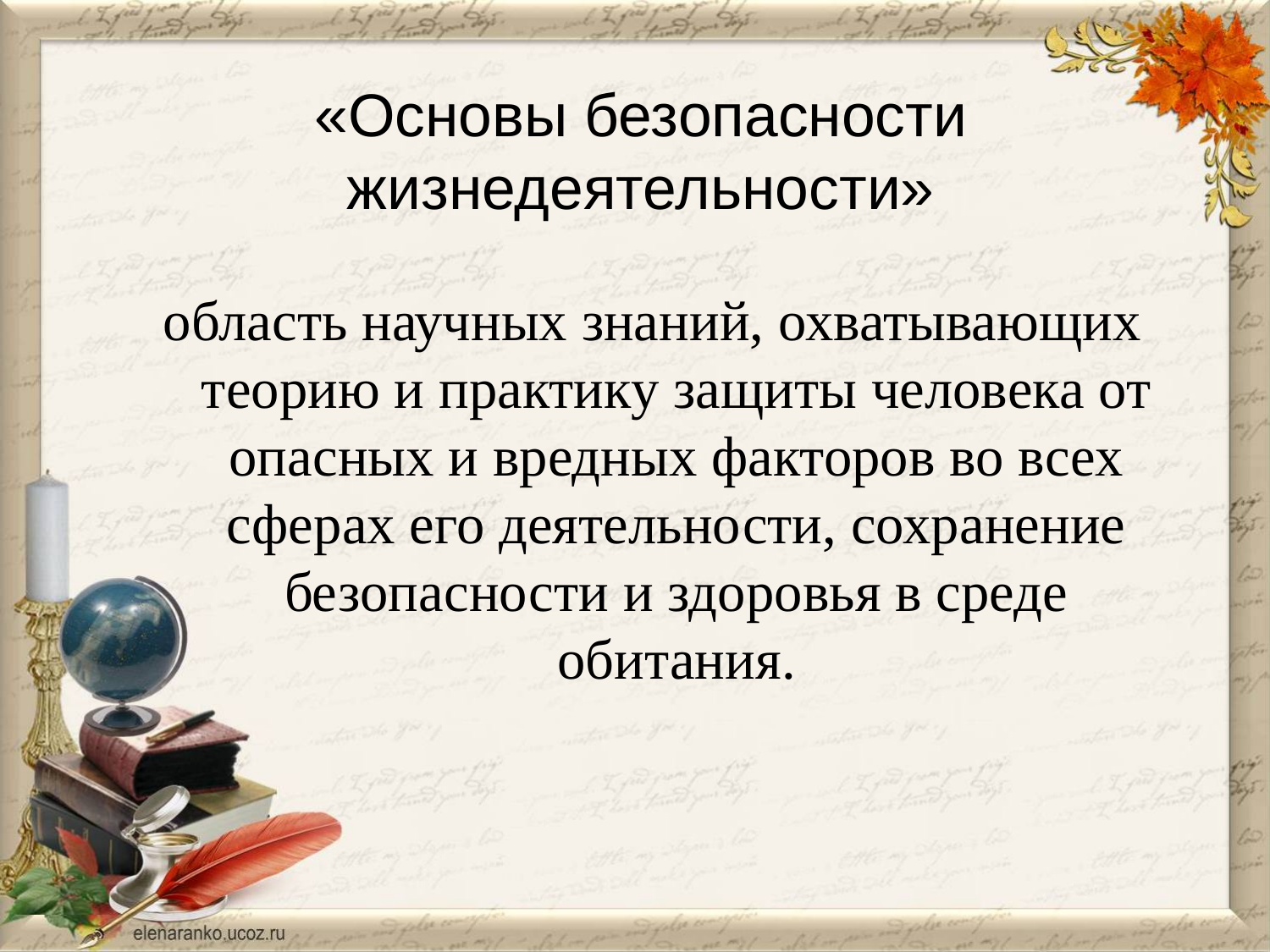

# «Основы безопасности жизнедеятельности»
область научных знаний, охватывающих теорию и практику защиты человека от опасных и вредных факторов во всех сферах его деятельности, сохранение безопасности и здоровья в среде обитания.